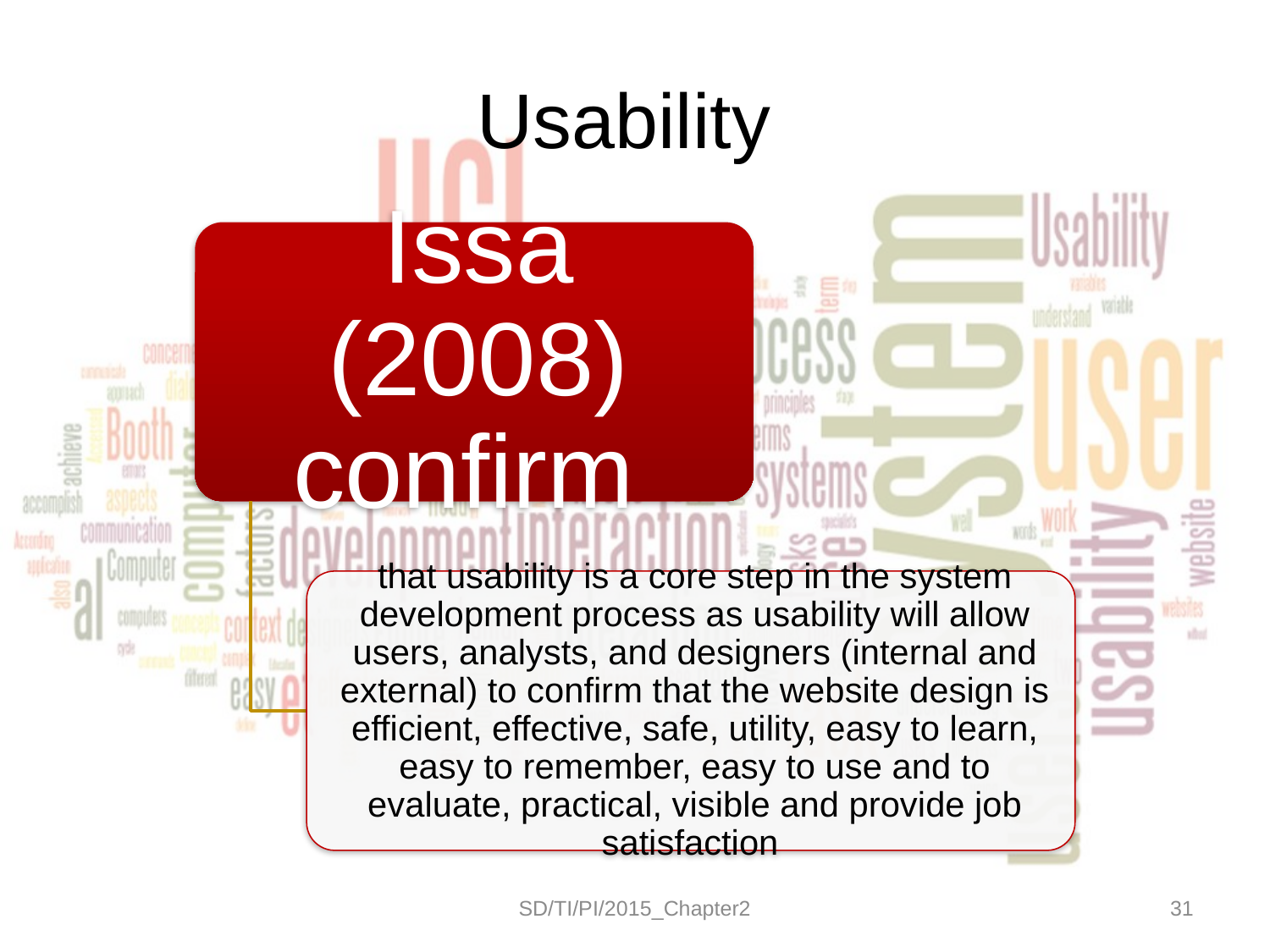

# Usability
Issa (2008) confirm
that usability is a core step in the system development process as usability will allow users, analysts, and designers (internal and external) to confirm that the website design is efficient, effective, safe, utility, easy to learn, easy to remember, easy to use and to evaluate, practical, visible and provide job satisfaction
SD/TI/PI/2015_Chapter2
31